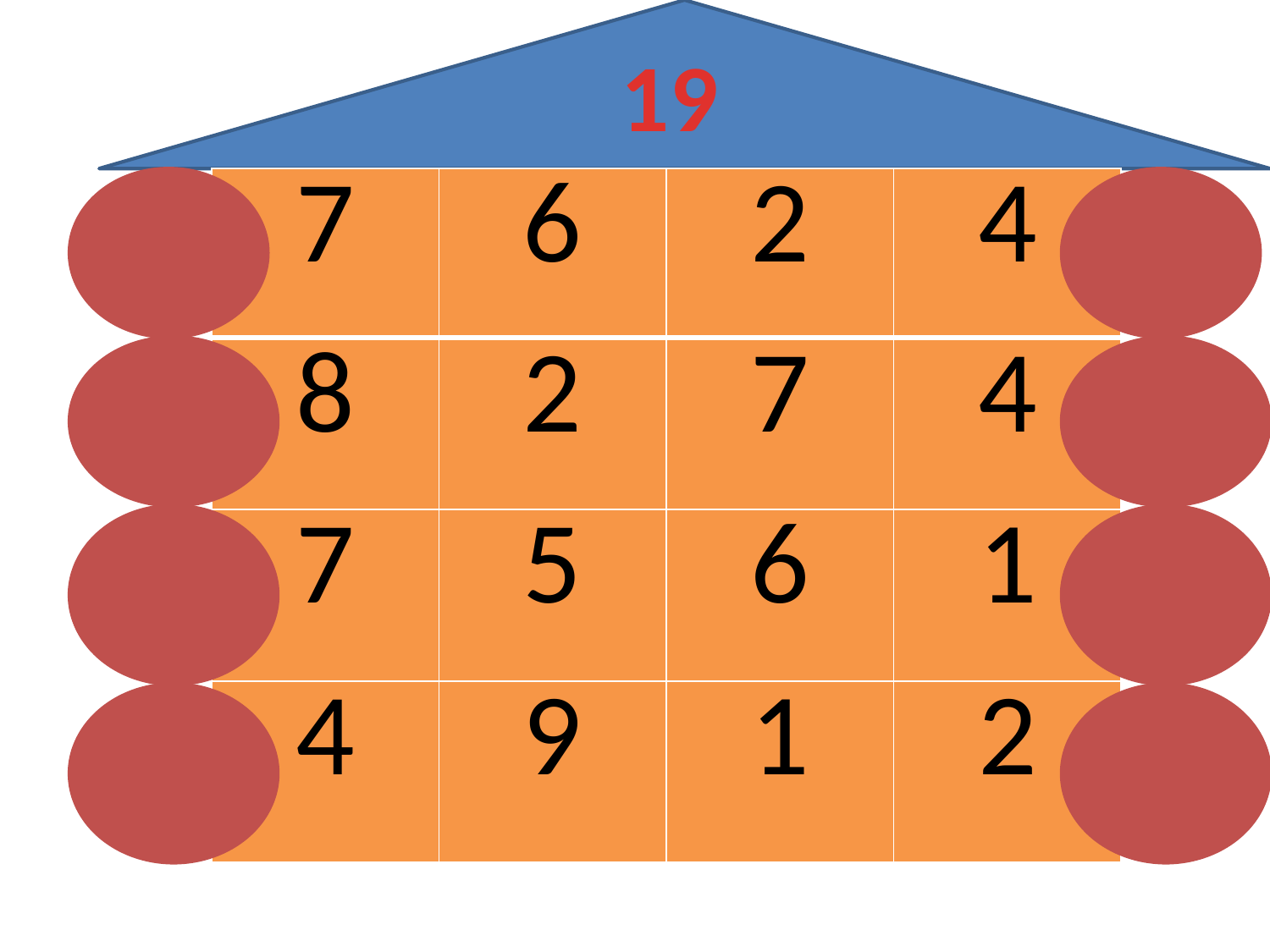

19

| 7 | 6 | 2 | 4 |
| --- | --- | --- | --- |
| 8 | 2 | 7 | 4 |
| 7 | 5 | 6 | 1 |
| 4 | 9 | 1 | 2 |